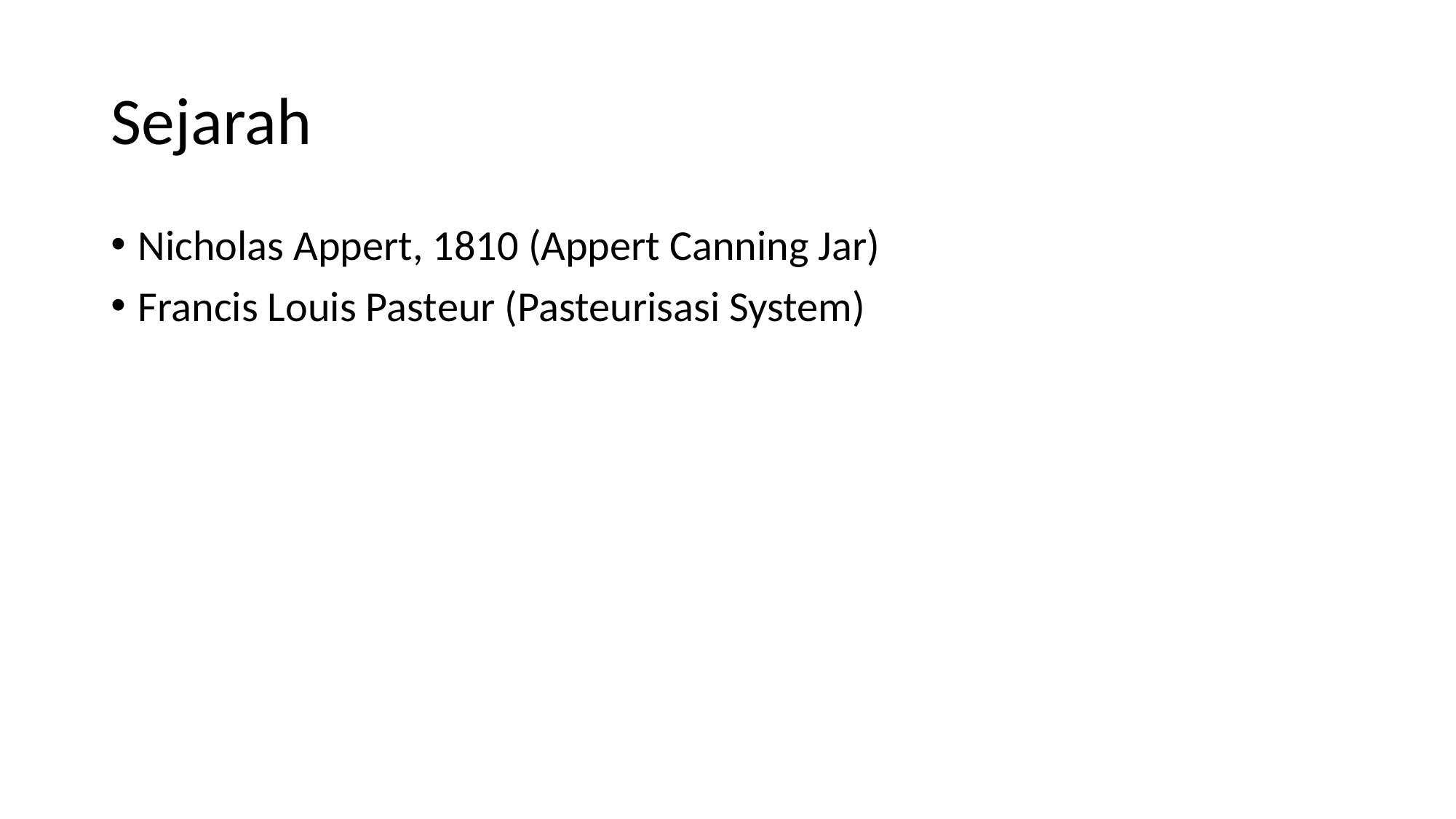

# Sejarah
Nicholas Appert, 1810 (Appert Canning Jar)
Francis Louis Pasteur (Pasteurisasi System)